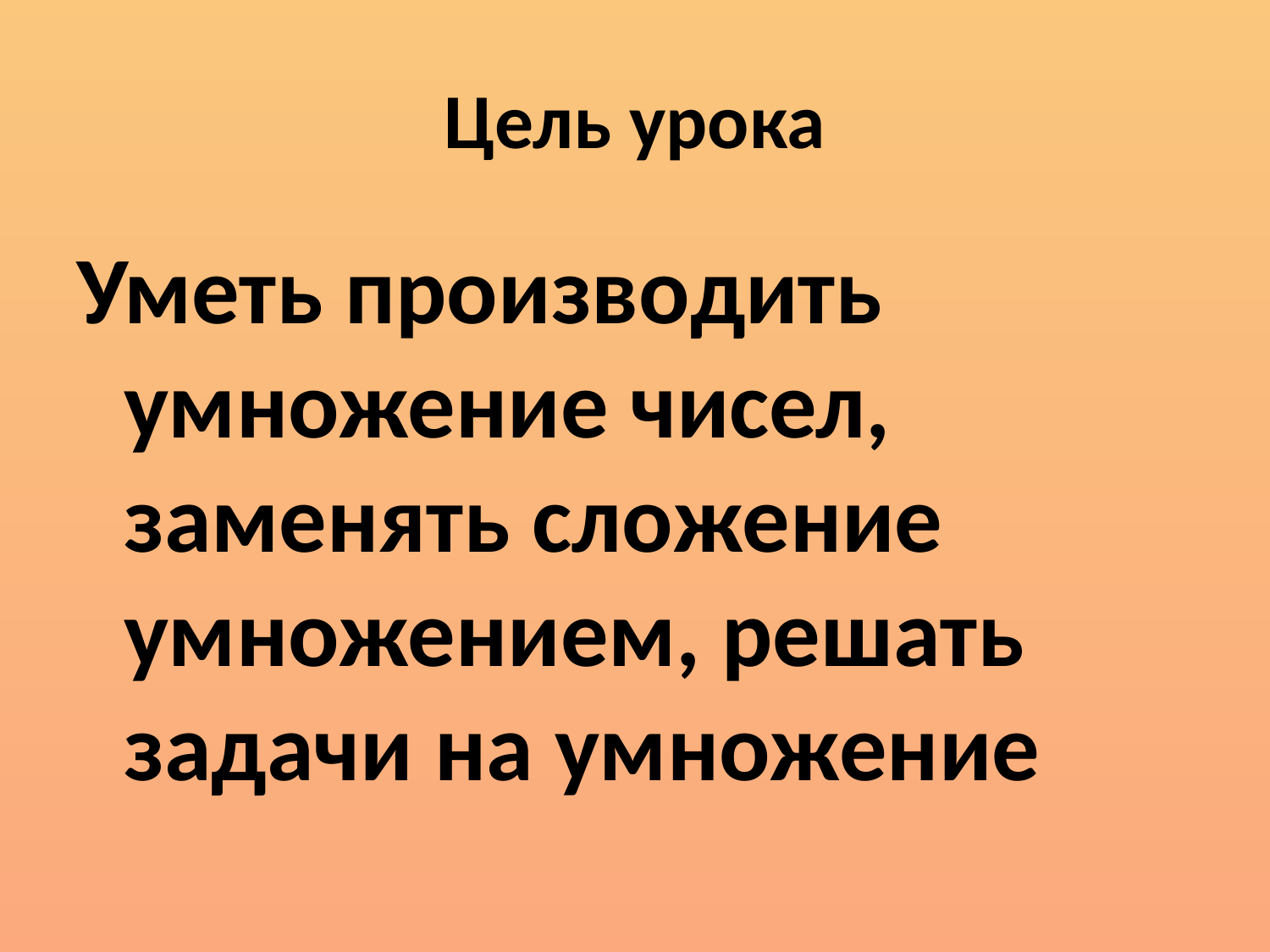

# Цель урока
Уметь производить умножение чисел, заменять сложение умножением, решать задачи на умножение